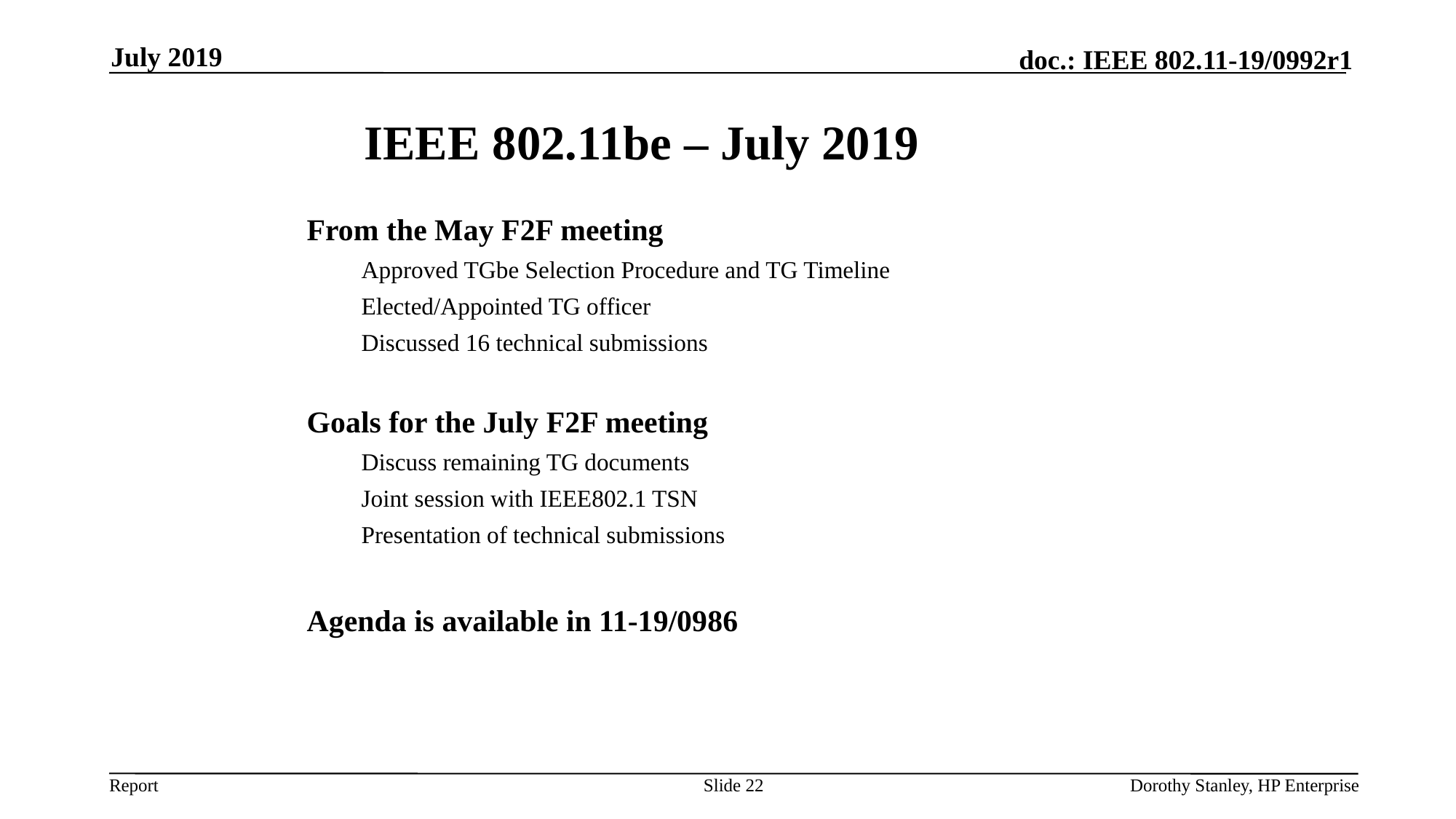

July 2019
IEEE 802.11be – July 2019
From the May F2F meeting
Approved TGbe Selection Procedure and TG Timeline
Elected/Appointed TG officer
Discussed 16 technical submissions

Goals for the July F2F meeting
Discuss remaining TG documents
Joint session with IEEE802.1 TSN
Presentation of technical submissions

Agenda is available in 11-19/0986
Slide 22
Dorothy Stanley, HP Enterprise